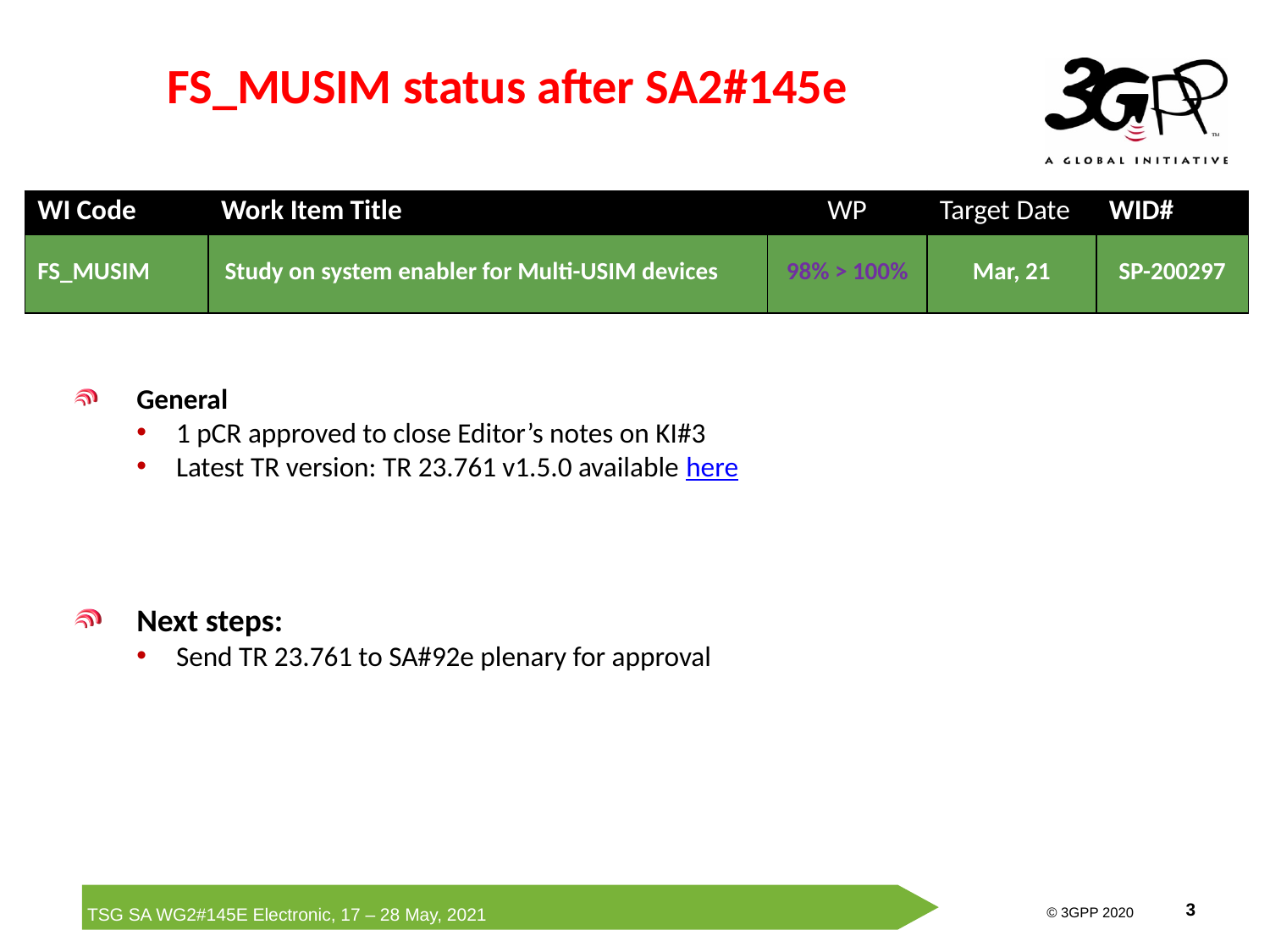

# FS_MUSIM status after SA2#145e
| WI Code | Work Item Title | WP | Target Date | WID# |
| --- | --- | --- | --- | --- |
| FS\_MUSIM | Study on system enabler for Multi-USIM devices | 98% > 100% | Mar, 21 | SP-200297 |
General
1 pCR approved to close Editor’s notes on KI#3
Latest TR version: TR 23.761 v1.5.0 available here

Next steps:
Send TR 23.761 to SA#92e plenary for approval